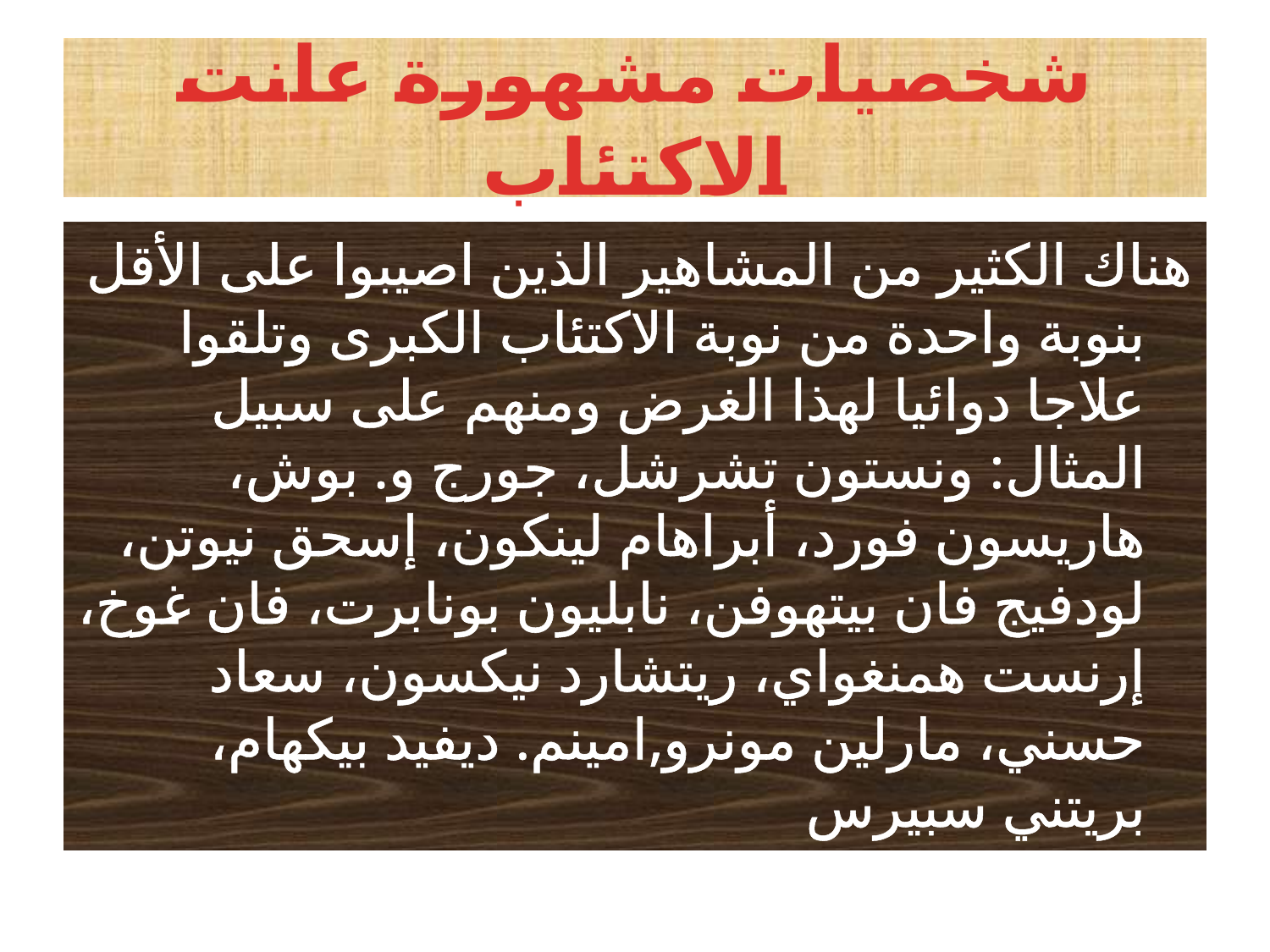

# شخصيات مشهورة عانت الاكتئاب
هناك الكثير من المشاهير الذين اصيبوا على الأقل بنوبة واحدة من نوبة الاكتئاب الكبرى وتلقوا علاجا دوائيا لهذا الغرض ومنهم على سبيل المثال: ونستون تشرشل، جورج و. بوش، هاريسون فورد، أبراهام لينكون، إسحق نيوتن، لودفيج فان بيتهوفن، نابليون بونابرت، فان غوخ، إرنست همنغواي، ريتشارد نيكسون، سعاد حسني، مارلين مونرو,امينم. ديفيد بيكهام، بريتني سبيرس